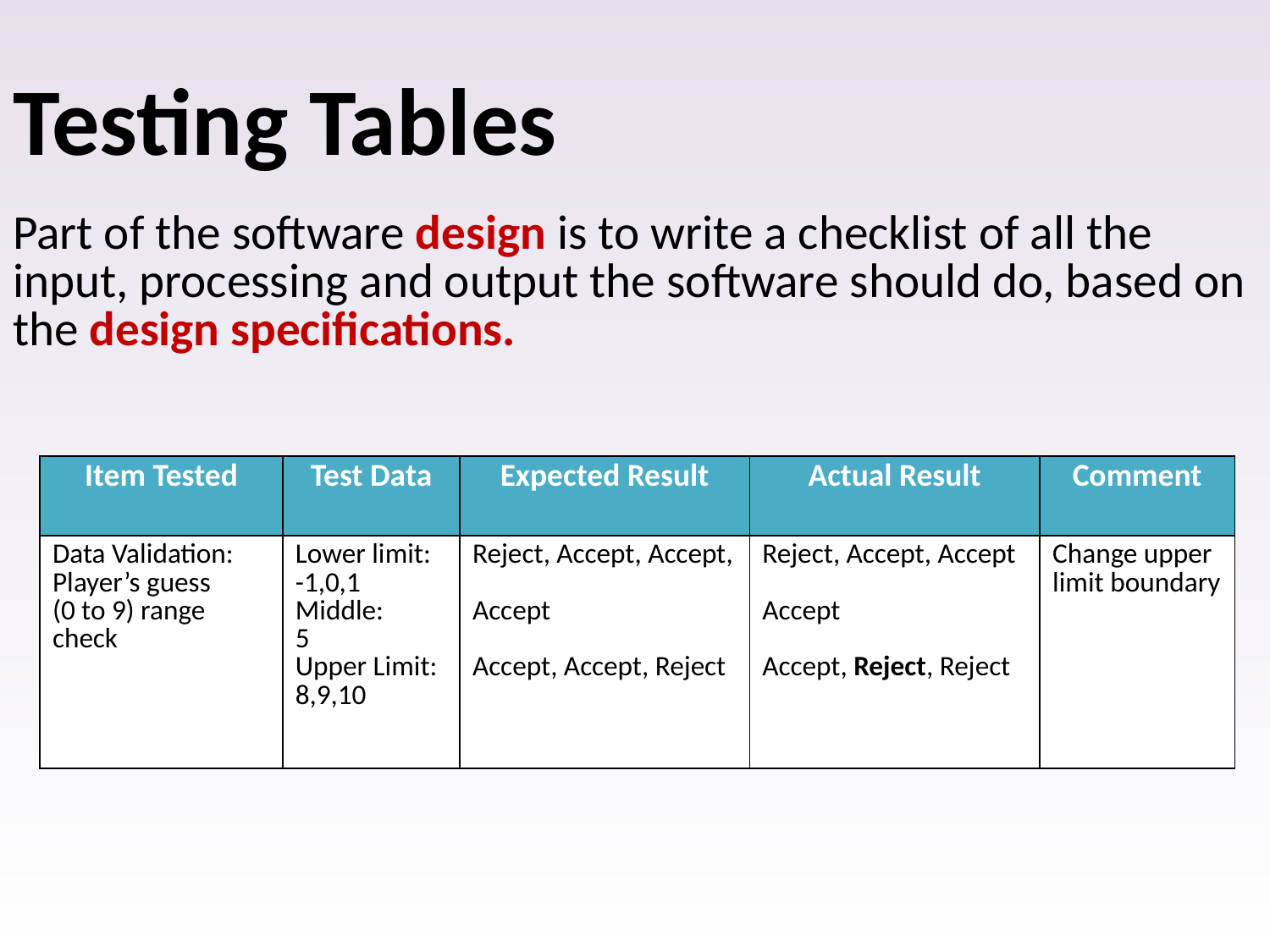

# Testing Tables
Part of the software design is to write a checklist of all the input, processing and output the software should do, based on the design specifications.
| Item Tested | Test Data | Expected Result | Actual Result | Comment |
| --- | --- | --- | --- | --- |
| Data Validation: Player’s guess (0 to 9) range check | Lower limit: -1,0,1 Middle: 5 Upper Limit: 8,9,10 | Reject, Accept, Accept, Accept Accept, Accept, Reject | Reject, Accept, Accept Accept Accept, Reject, Reject | Change upper limit boundary |